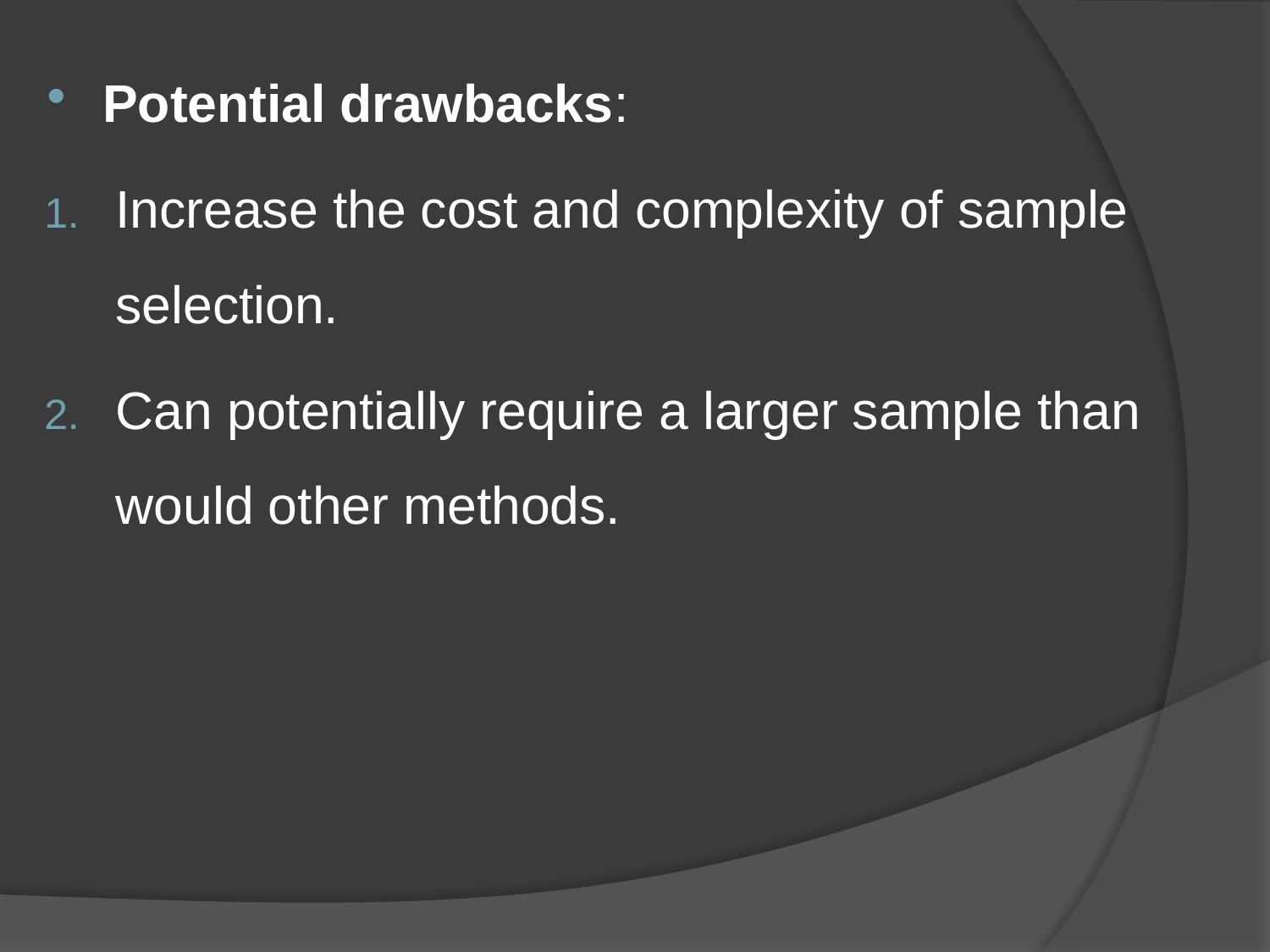

Potential drawbacks:
Increase the cost and complexity of sample selection.
Can potentially require a larger sample than would other methods.